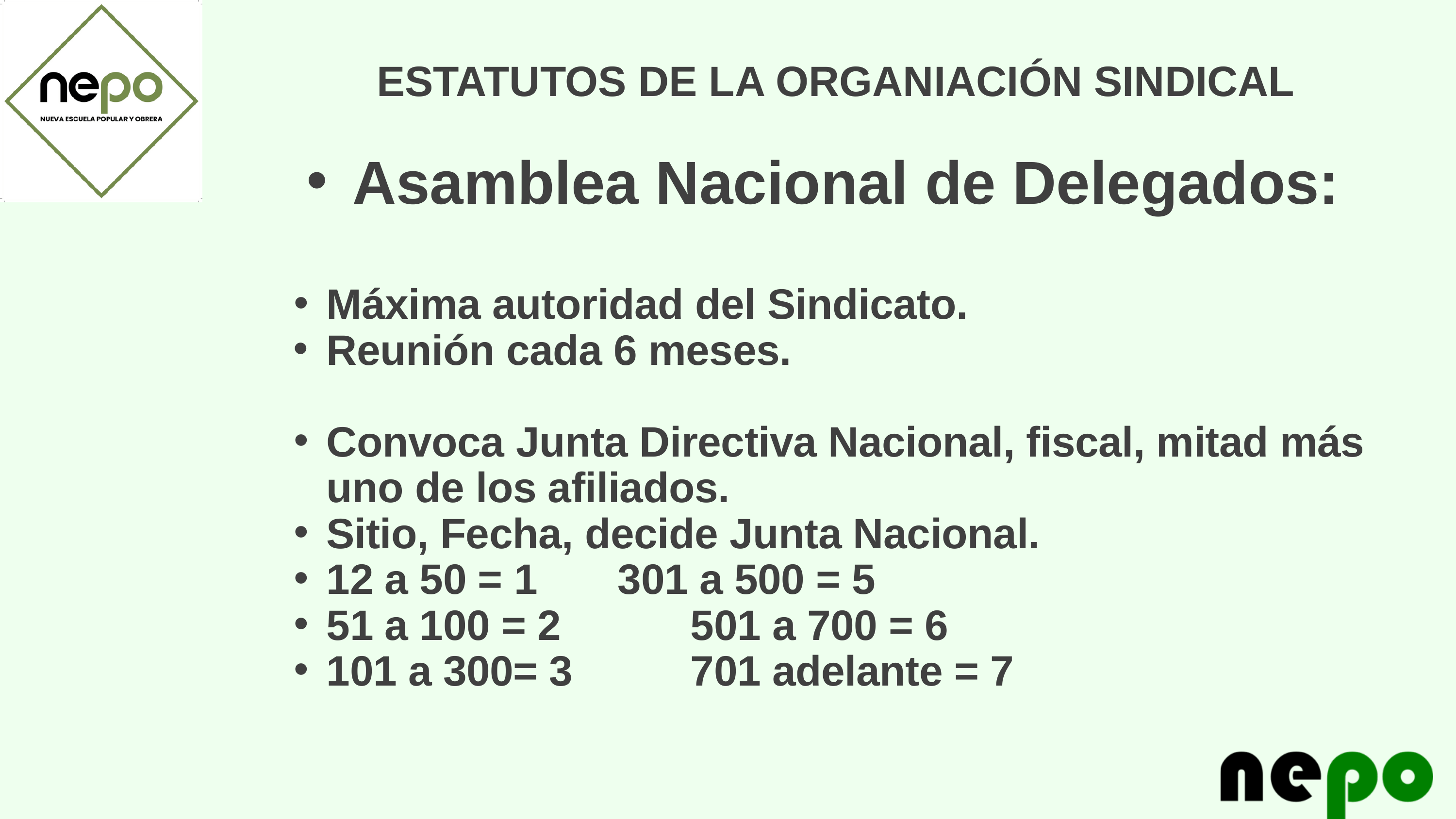

ESTATUTOS DE LA ORGANIACIÓN SINDICAL

Asamblea Nacional de Delegados:

Máxima autoridad del Sindicato.
Reunión cada 6 meses.

Convoca Junta Directiva Nacional, fiscal, mitad más uno de los afiliados.
Sitio, Fecha, decide Junta Nacional.
12 a 50 = 1		301 a 500 = 5
51 a 100 = 2		501 a 700 = 6
101 a 300= 3		701 adelante = 7